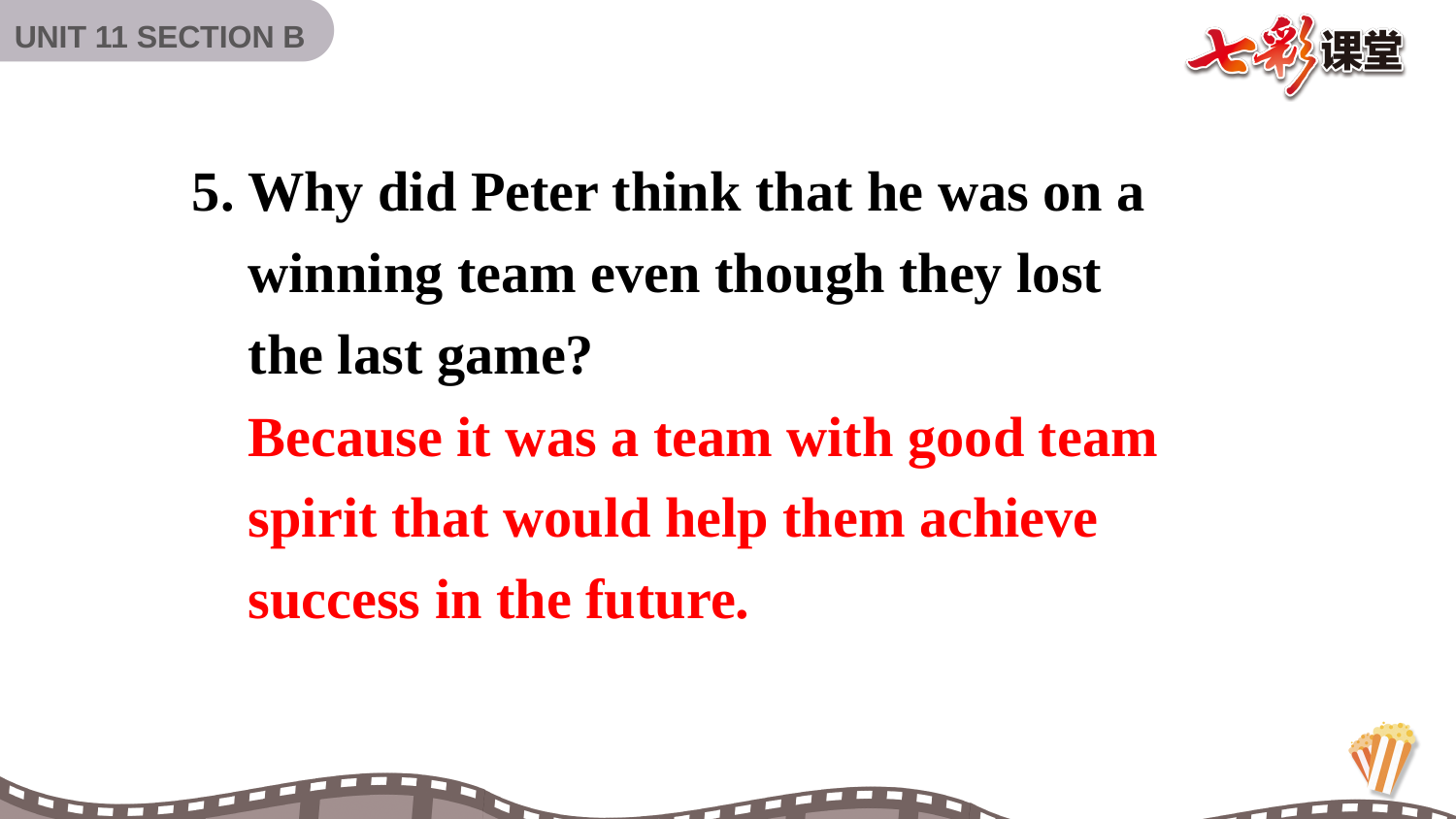

5. Why did Peter think that he was on a
    winning team even though they lost
    the last game?
    Because it was a team with good team
    spirit that would help them achieve
    success in the future.